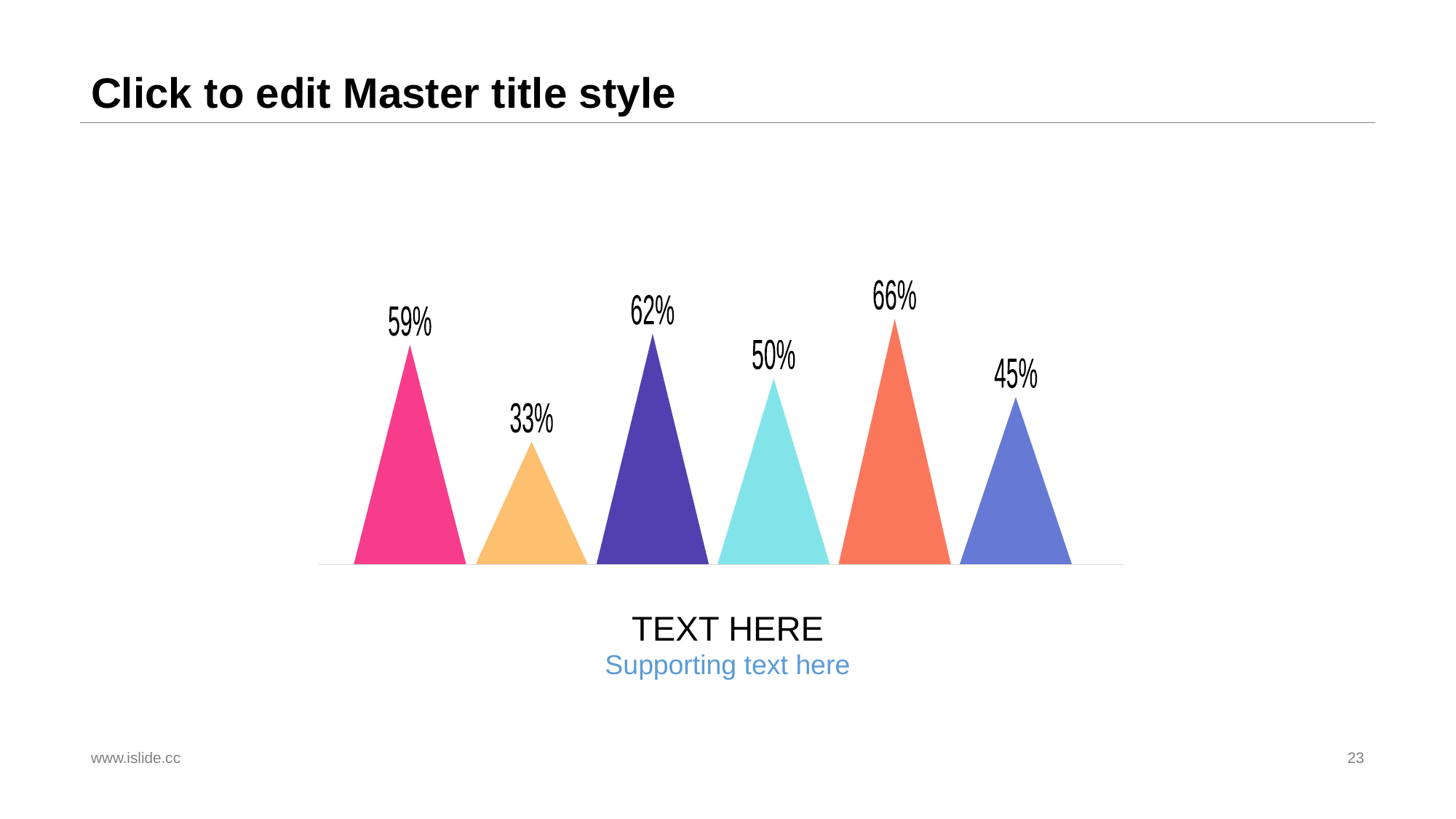

# Click to edit Master title style

66%
62%
59%

50%

45%

33%

TEXT HERE
Supporting text here
www.islide.cc
23